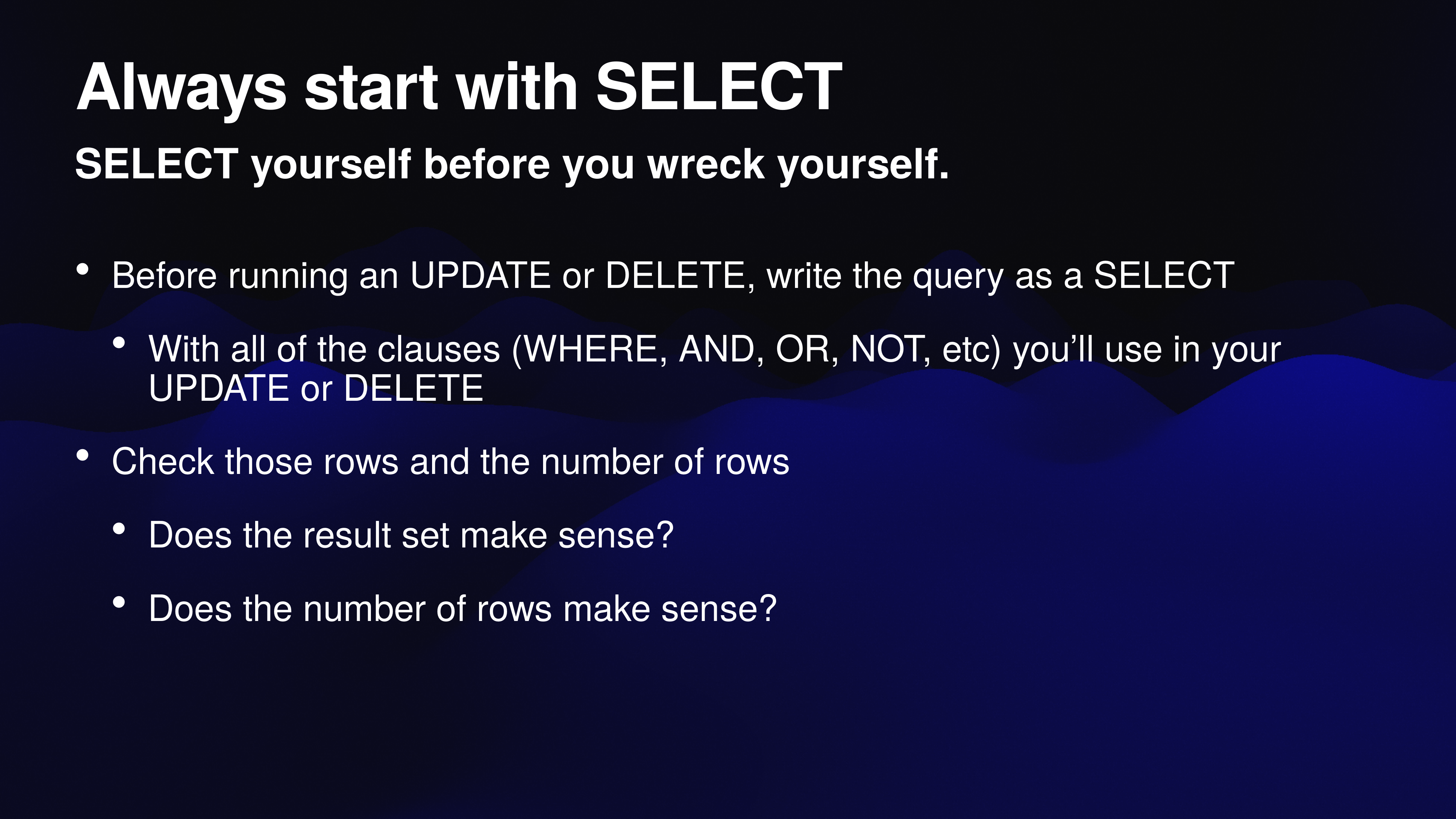

# Always start with SELECT
SELECT yourself before you wreck yourself.
Before running an UPDATE or DELETE, write the query as a SELECT
With all of the clauses (WHERE, AND, OR, NOT, etc) you’ll use in your UPDATE or DELETE
Check those rows and the number of rows
Does the result set make sense?
Does the number of rows make sense?